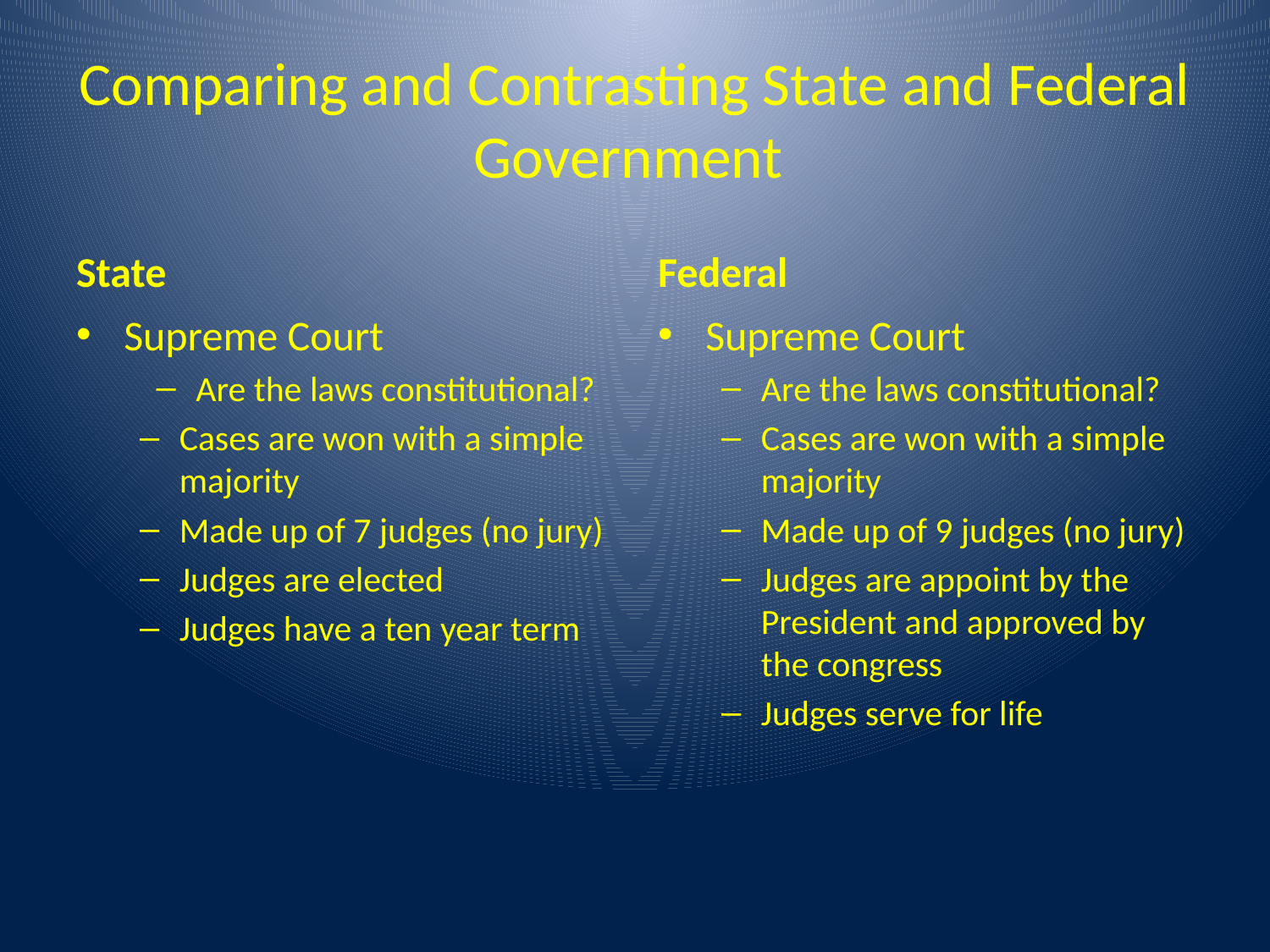

# Comparing and Contrasting State and Federal Government
State
Federal
Supreme Court
Are the laws constitutional?
Cases are won with a simple majority
Made up of 7 judges (no jury)
Judges are elected
Judges have a ten year term

Supreme Court
Are the laws constitutional?
Cases are won with a simple majority
Made up of 9 judges (no jury)
Judges are appoint by the President and approved by the congress
Judges serve for life